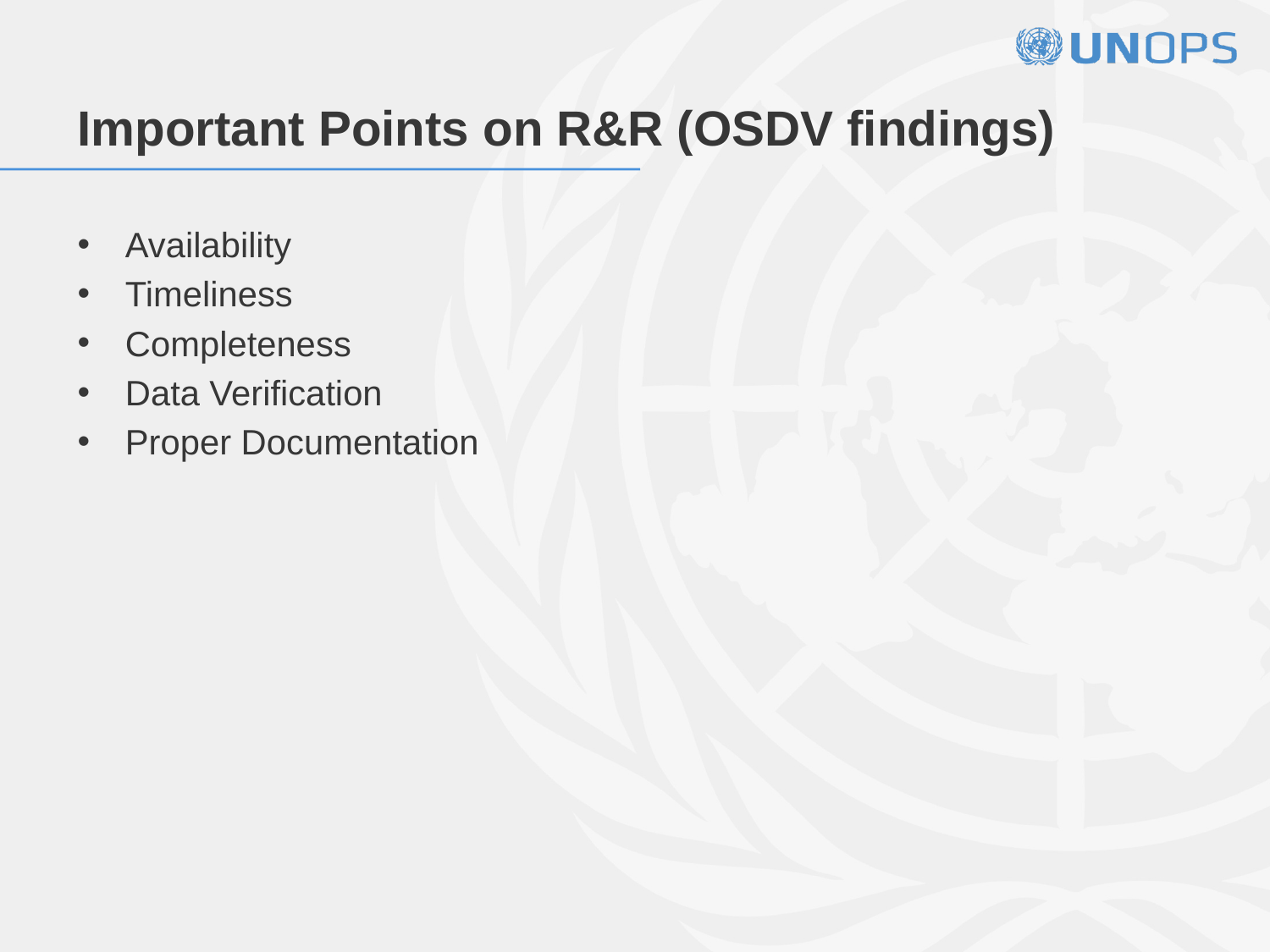

# Important Points on R&R (OSDV findings)
Availability
Timeliness
Completeness
Data Verification
Proper Documentation